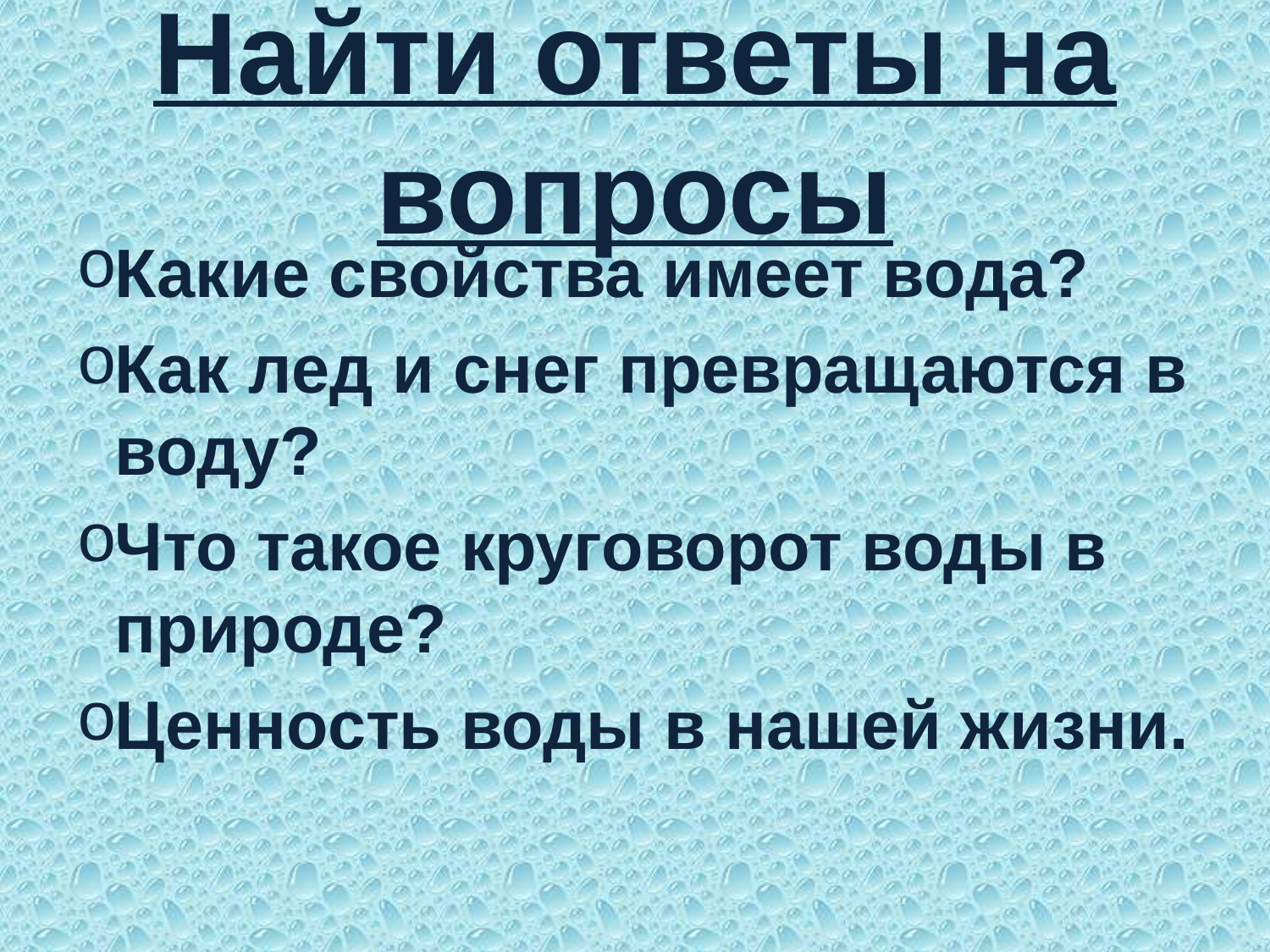

# Найти ответы на вопросы
Какие свойства имеет вода?
Как лед и снег превращаются в воду?
Что такое круговорот воды в природе?
Ценность воды в нашей жизни.